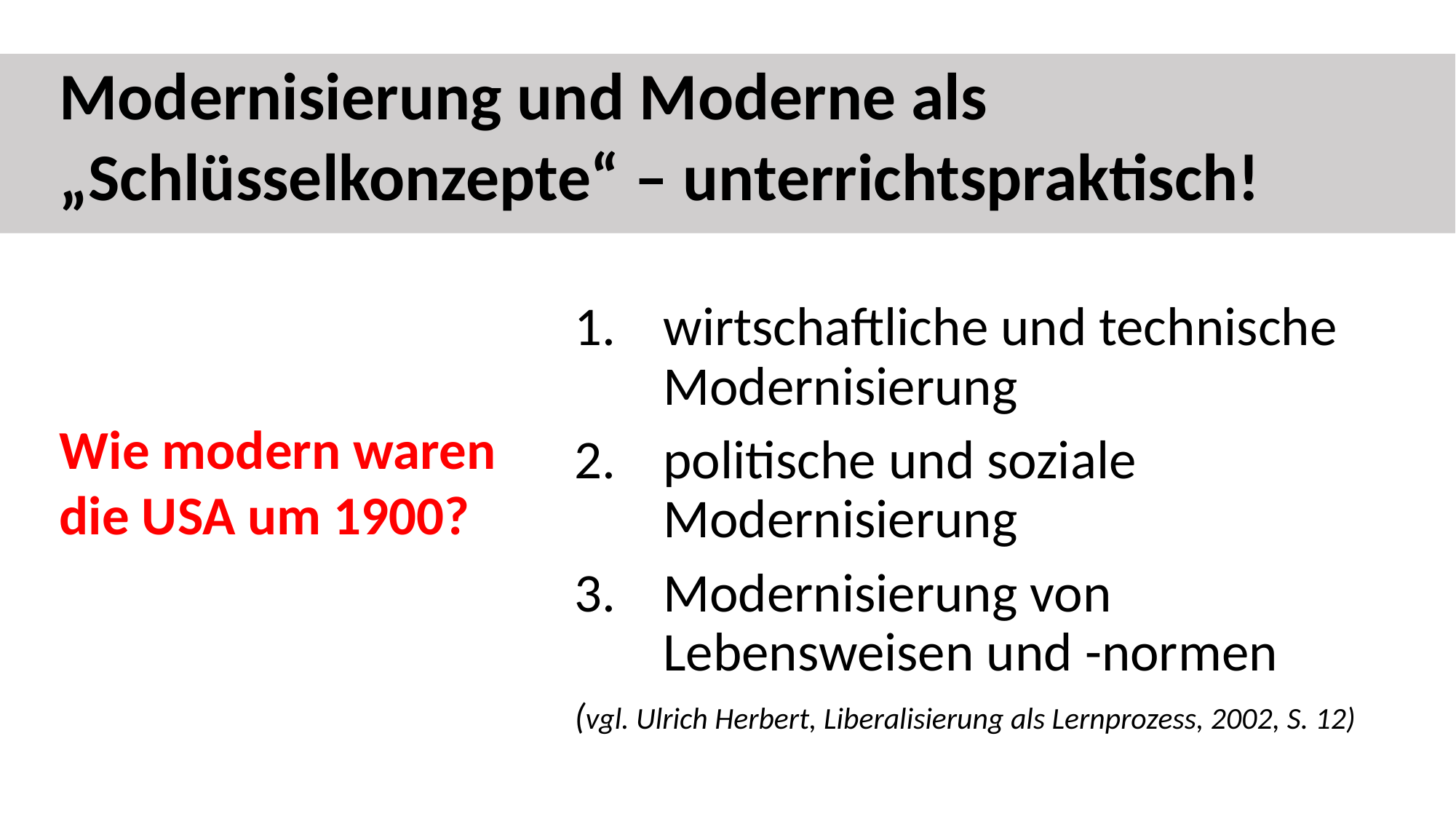

Modernisierung und Moderne als „Schlüsselkonzepte“ – unterrichtspraktisch!

wirtschaftliche und technische Modernisierung
politische und soziale Modernisierung
Modernisierung von Lebensweisen und -normen
(vgl. Ulrich Herbert, Liberalisierung als Lernprozess, 2002, S. 12)
Wie modern waren die USA um 1900?